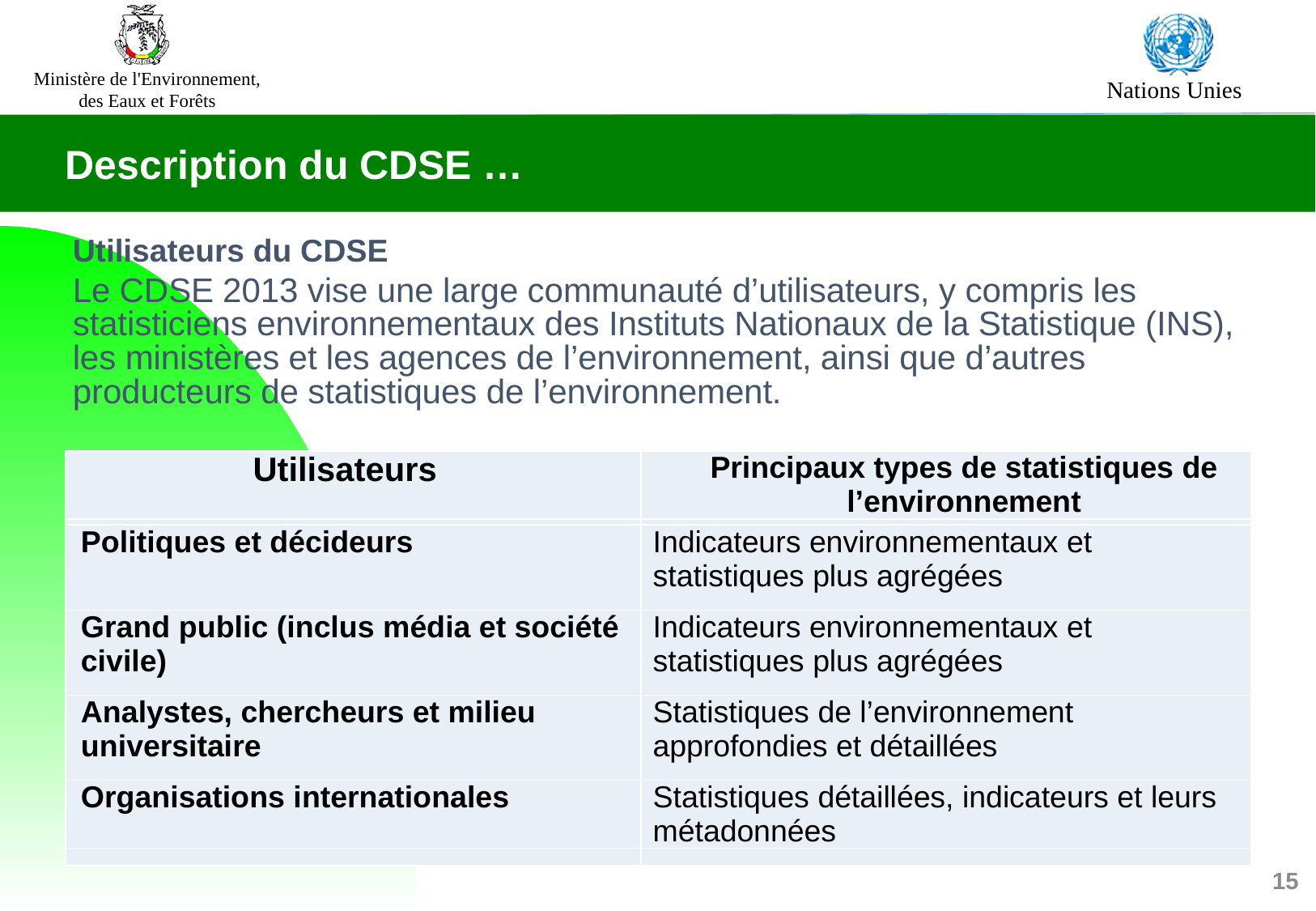

Description du CDSE …
Utilisateurs du CDSE
Le CDSE 2013 vise une large communauté d’utilisateurs, y compris les statisticiens environnementaux des Instituts Nationaux de la Statistique (INS), les ministères et les agences de l’environnement, ainsi que d’autres producteurs de statistiques de l’environnement.
| Utilisateurs | Principaux types de statistiques de l’environnement |
| --- | --- |
|  |  |
| Politiques et décideurs | Indicateurs environnementaux et statistiques plus agrégées |
| Grand public (inclus média et société civile) | Indicateurs environnementaux et statistiques plus agrégées |
| Analystes, chercheurs et milieu universitaire | Statistiques de l’environnement approfondies et détaillées |
| Organisations internationales | Statistiques détaillées, indicateurs et leurs métadonnées |
|  |  |
15